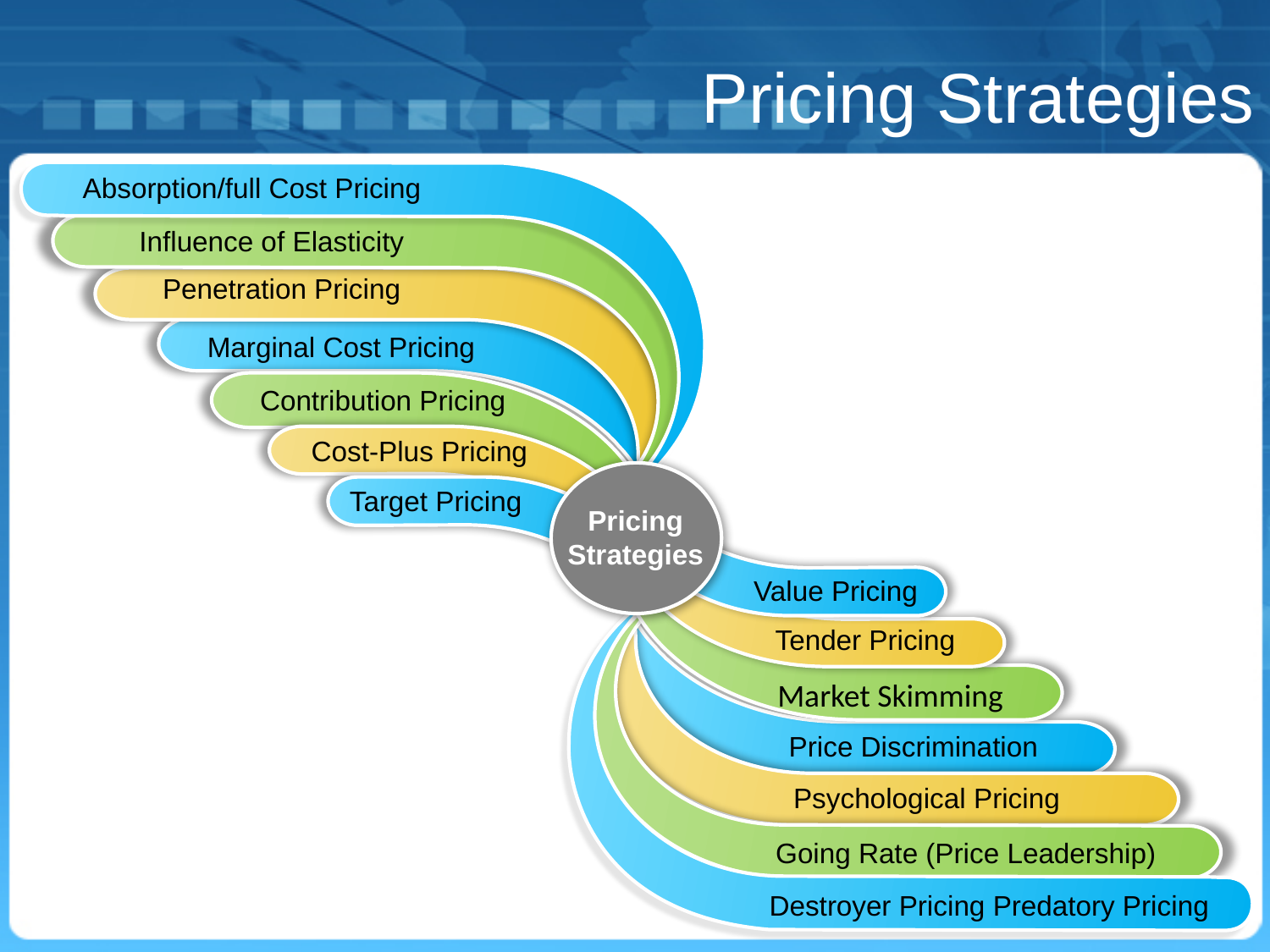

Pricing Strategies

Absorption/full Cost Pricing
Influence of Elasticity
Penetration Pricing
Marginal Cost Pricing
Contribution Pricing
Cost-Plus Pricing
Target Pricing
Pricing Strategies
Value Pricing
Tender Pricing
Market Skimming
Price Discrimination
Psychological Pricing
Going Rate (Price Leadership)
Destroyer Pricing Predatory Pricing